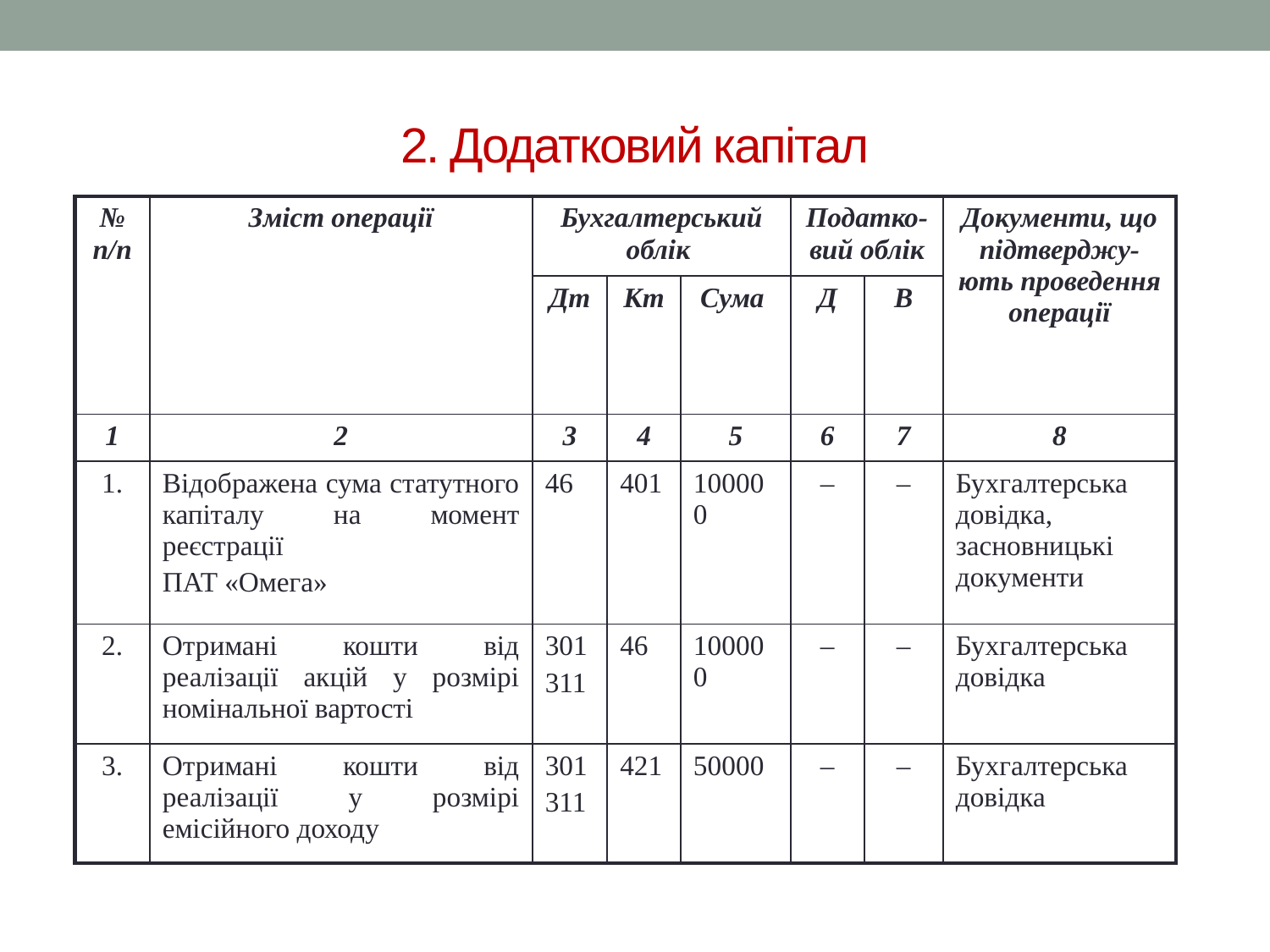

# 2. Додатковий капітал
| № п/п | Зміст операції | Бухгалтерський облік |  |  | Податко- вий облік |  | Документи, що підтверджу-ють проведення операції |
| --- | --- | --- | --- | --- | --- | --- | --- |
|  |  | Дт | Кт | Сума | Д | В |  |
| 1 | 2 | 3 | 4 | 5 | 6 | 7 | 8 |
| 1. | Відображена сума статутного капіталу на момент реєстрації ПАТ «Омега» | 46 | 401 | 100000 | – | – | Бухгалтерська довідка, засновницькі документи |
| 2. | Отримані кошти від реалізації акцій у розмірі номінальної вартості | 301 311 | 46 | 100000 | – | – | Бухгалтерська довідка |
| 3. | Отримані кошти від реалізації у розмірі емісійного доходу | 301 311 | 421 | 50000 | – | – | Бухгалтерська довідка |